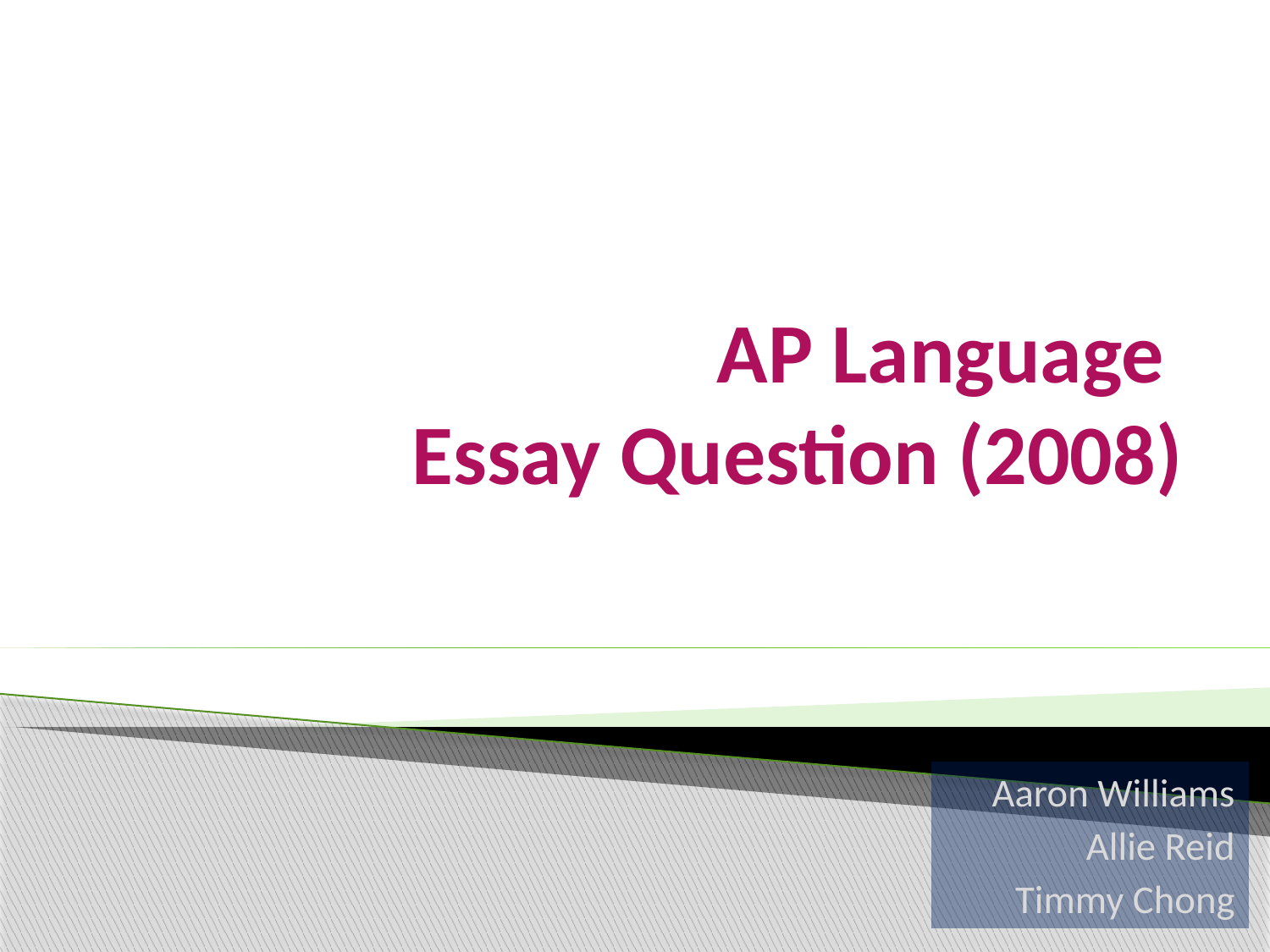

# AP Language Essay Question (2008)
Aaron Williams
Allie Reid
Timmy Chong